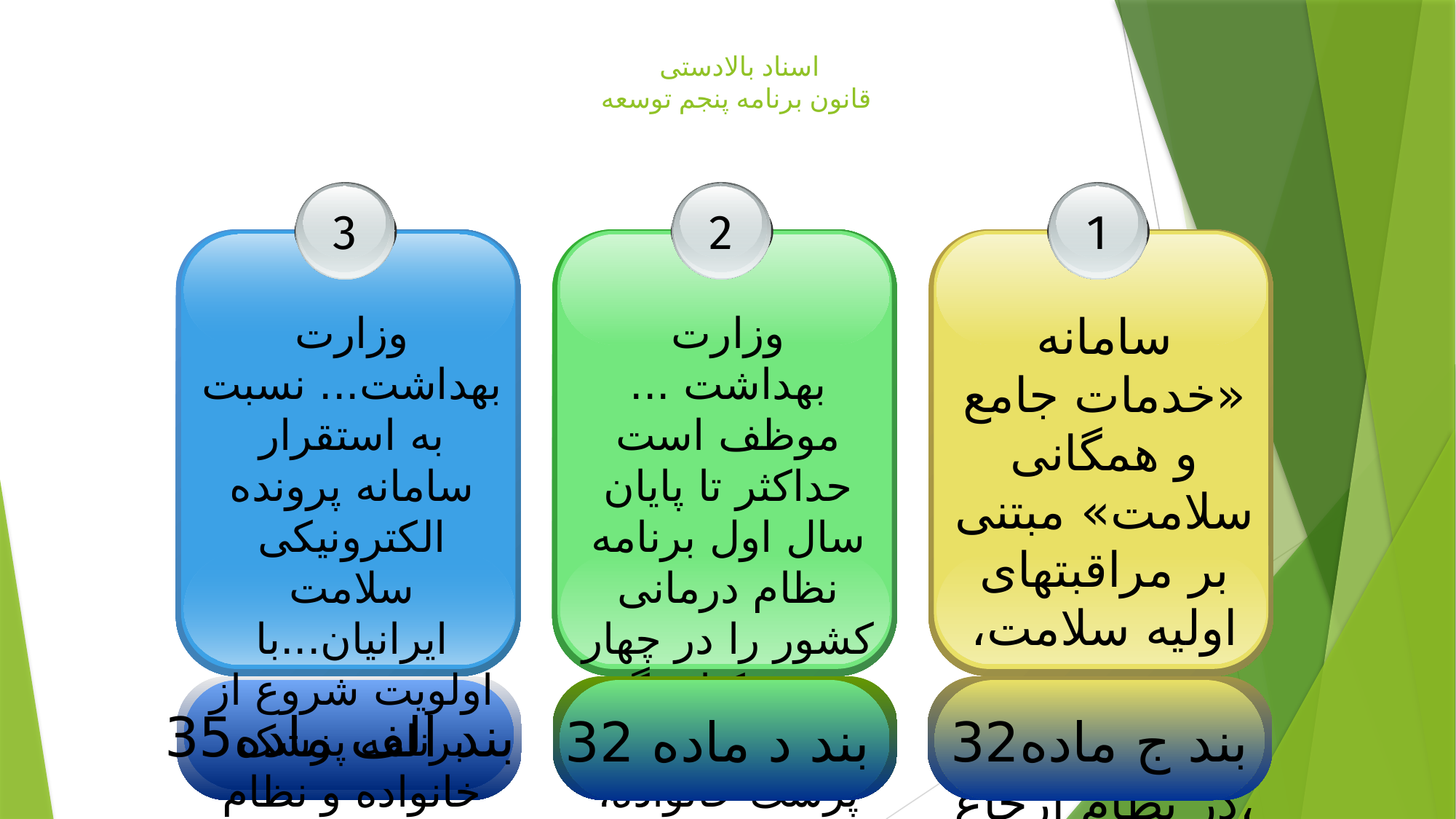

# اسناد بالادستی قانون برنامه پنجم توسعه

3
2
1

وزارت بهداشت... نسبت به استقرار سامانه پرونده الکترونیکی سلامت ایرانیان...با اولویت شروع از برنامه پزشک خانواده و نظام ارجاع اقدام نماید.
وزارت بهداشت ... موظف است حداکثر تا پایان سال اول برنامه نظام درمانی کشور را در چهار چوب یکپارچگی بیمه پایه درمان، پزشک خانواده، نظام ارجاع، . .تهیه ...نماید.
سامانه «خدمات جامع و همگانی سلامت» مبتنی بر مراقبتهای اولیه سلامت، محوریت پزشک خانواده در نظام ارجاع،

بند الف ماده35
بند د ماده 32
بند ج ماده32